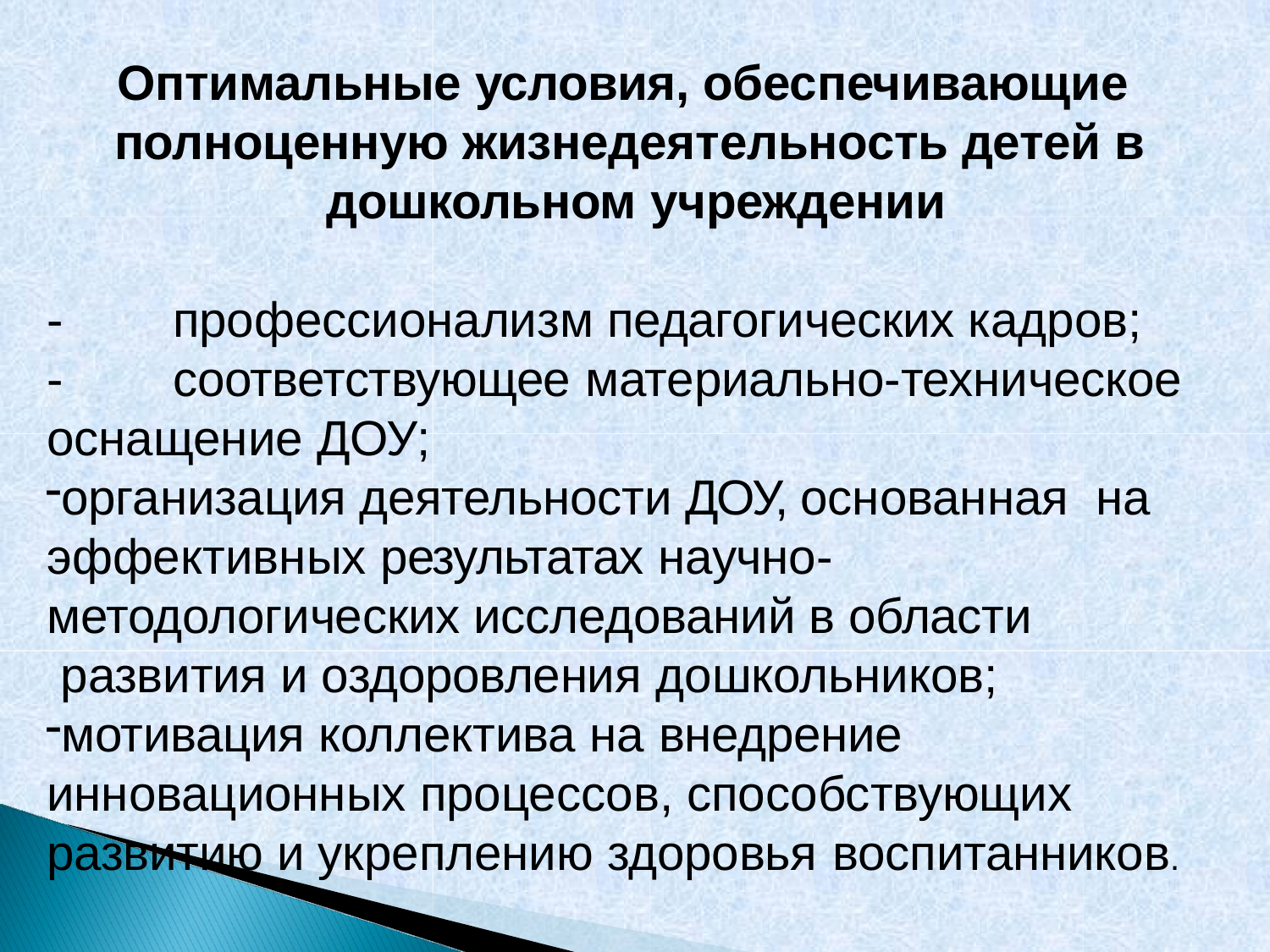

Оптимальные условия, обеспечивающие  полноценную жизнедеятельность детей в  дошкольном учреждении
-
-
профессионализм педагогических кадров;  соответствующее материально-техническое
оснащение ДОУ;
организация деятельности ДОУ, основанная  на эффективных результатах научно-
методологических исследований в области  развития и оздоровления дошкольников;
мотивация коллектива на внедрение
инновационных процессов, способствующих  развитию и укреплению здоровья воспитанников.